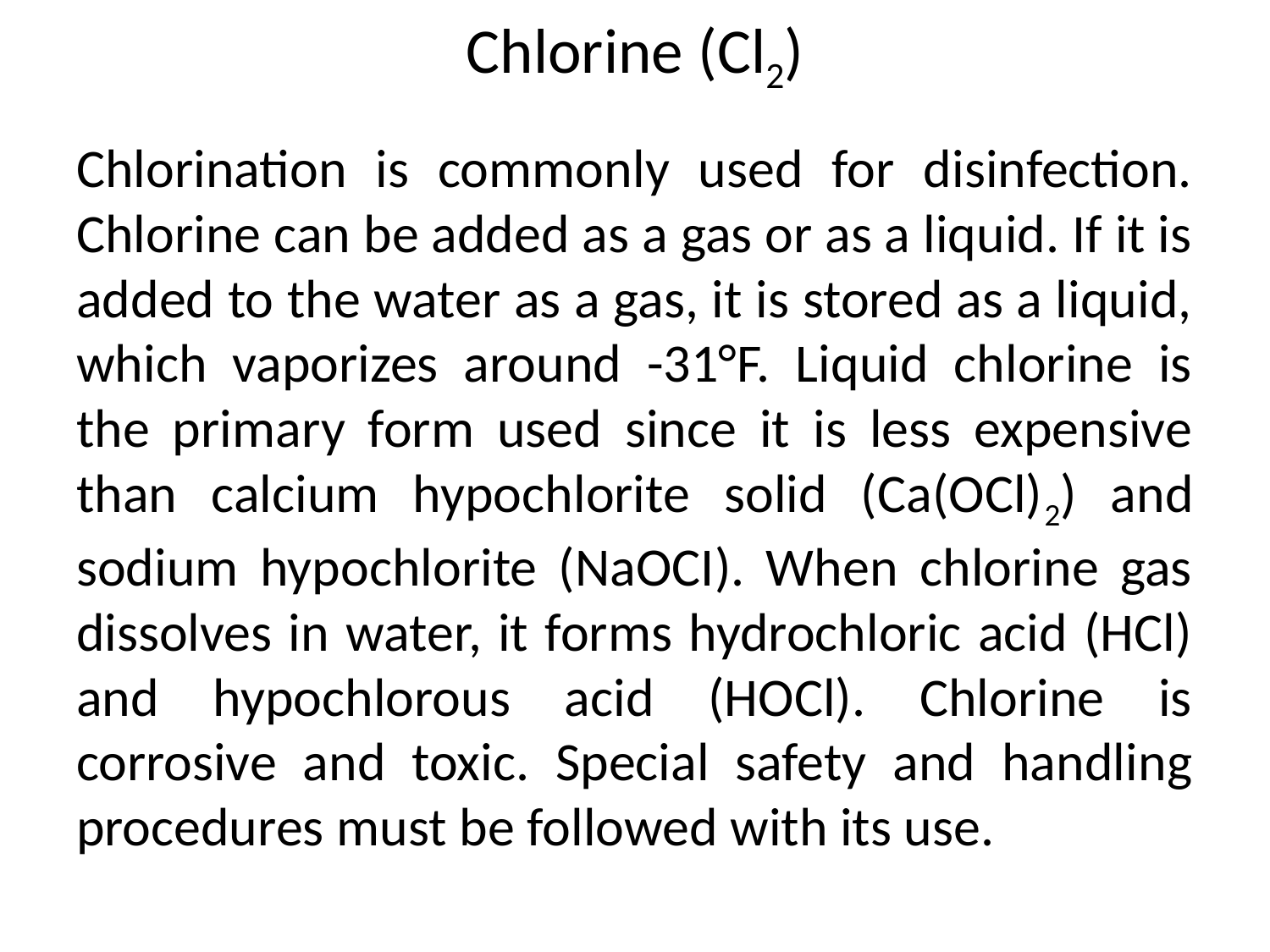

# Chlorine (Cl2)
Chlorination is commonly used for disinfection. Chlorine can be added as a gas or as a liquid. If it is added to the water as a gas, it is stored as a liquid, which vaporizes around -31°F. Liquid chlorine is the primary form used since it is less expensive than calcium hypochlorite solid (Ca(OCl)2) and sodium hypochlorite (NaOCI). When chlorine gas dissolves in water, it forms hydrochloric acid (HCl) and hypochlorous acid (HOCl). Chlorine is corrosive and toxic. Special safety and handling procedures must be followed with its use.